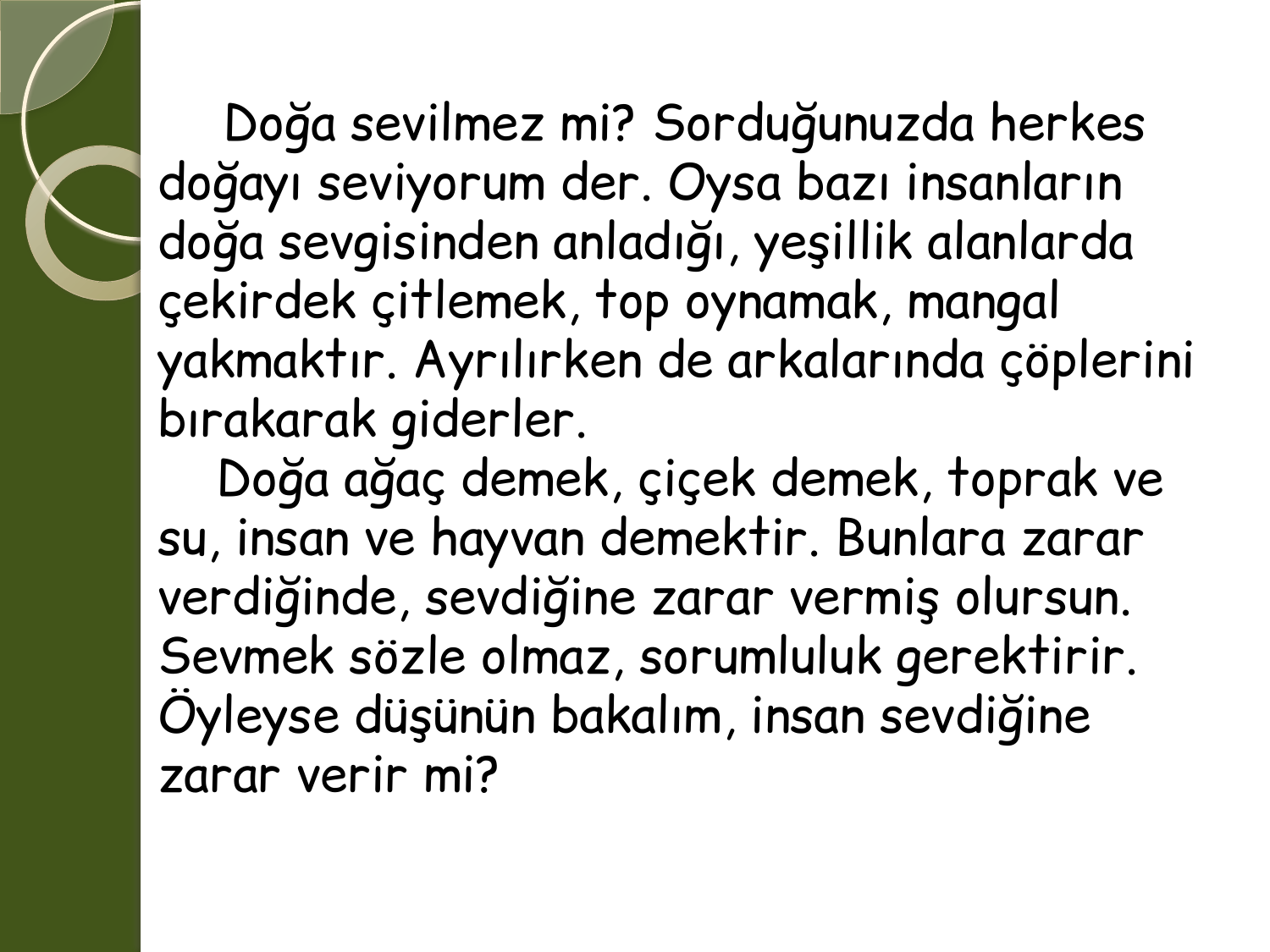

# Doğa sevilmez mi? Sorduğunuzda herkes doğayı seviyorum der. Oysa bazı insanların doğa sevgisinden anladığı, yeşillik alanlarda çekirdek çitlemek, top oynamak, mangal yakmaktır. Ayrılırken de arkalarında çöplerini bırakarak giderler. Doğa ağaç demek, çiçek demek, toprak ve su, insan ve hayvan demektir. Bunlara zarar verdiğinde, sevdiğine zarar vermiş olursun. Sevmek sözle olmaz, sorumluluk gerektirir. Öyleyse düşünün bakalım, insan sevdiğine zarar verir mi?